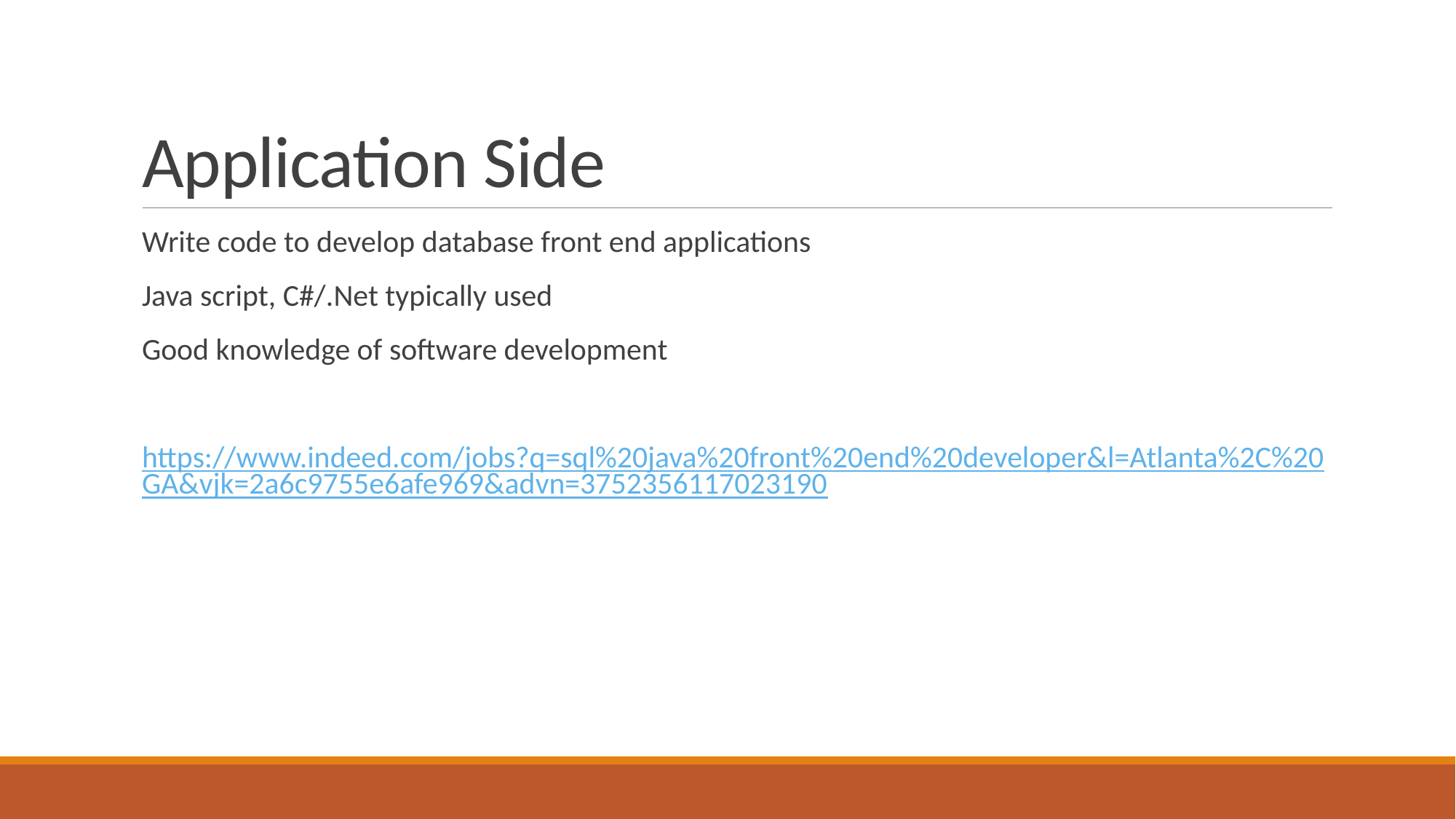

# Application Side
Write code to develop database front end applications
Java script, C#/.Net typically used
Good knowledge of software development

https://www.indeed.com/jobs?q=sql%20java%20front%20end%20developer&l=Atlanta%2C%20GA&vjk=2a6c9755e6afe969&advn=3752356117023190